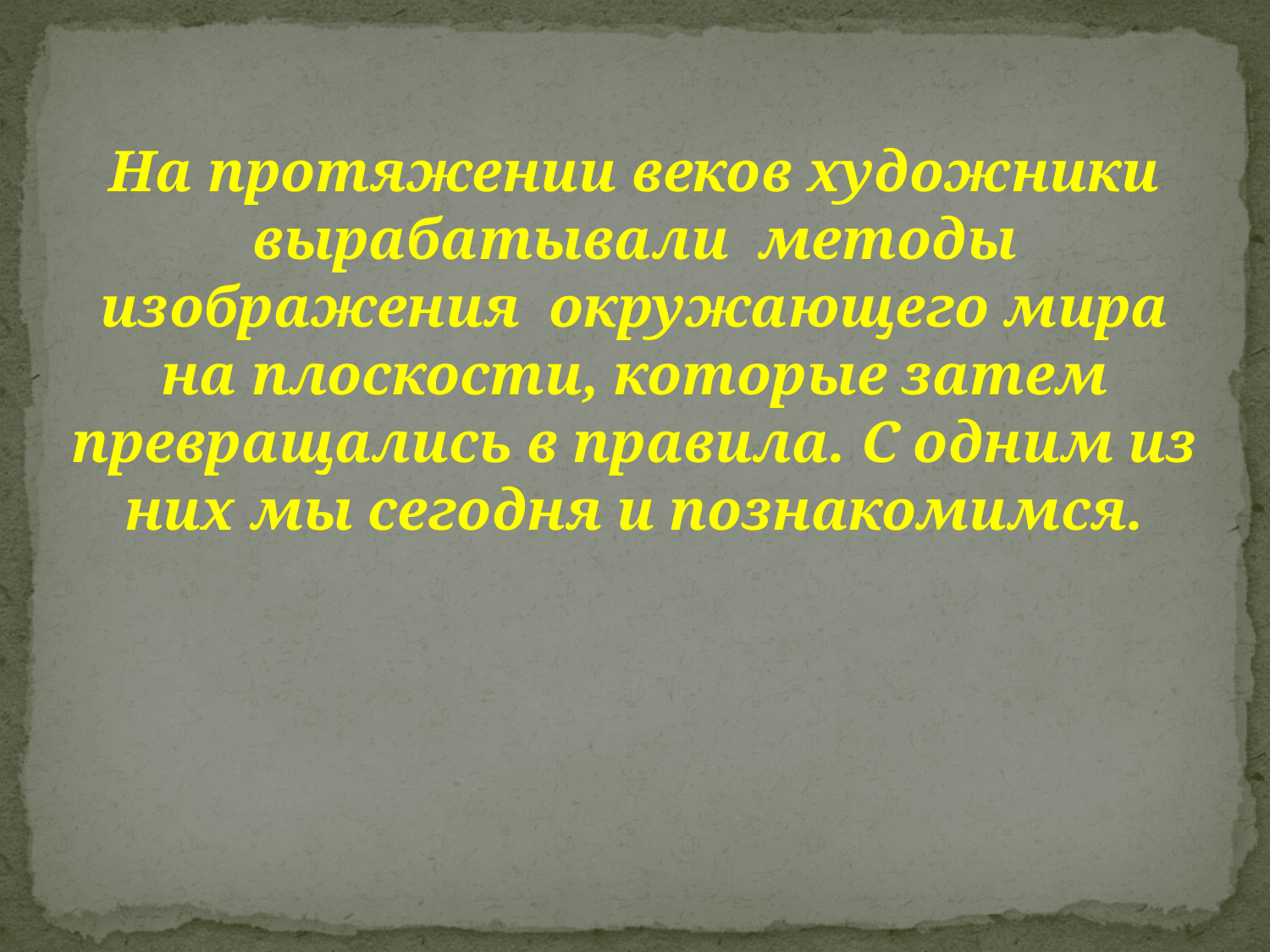

На протяжении веков художники вырабатывали  методы изображения  окружающего мира на плоскости, которые затем превращались в правила. С одним из них мы сегодня и познакомимся.